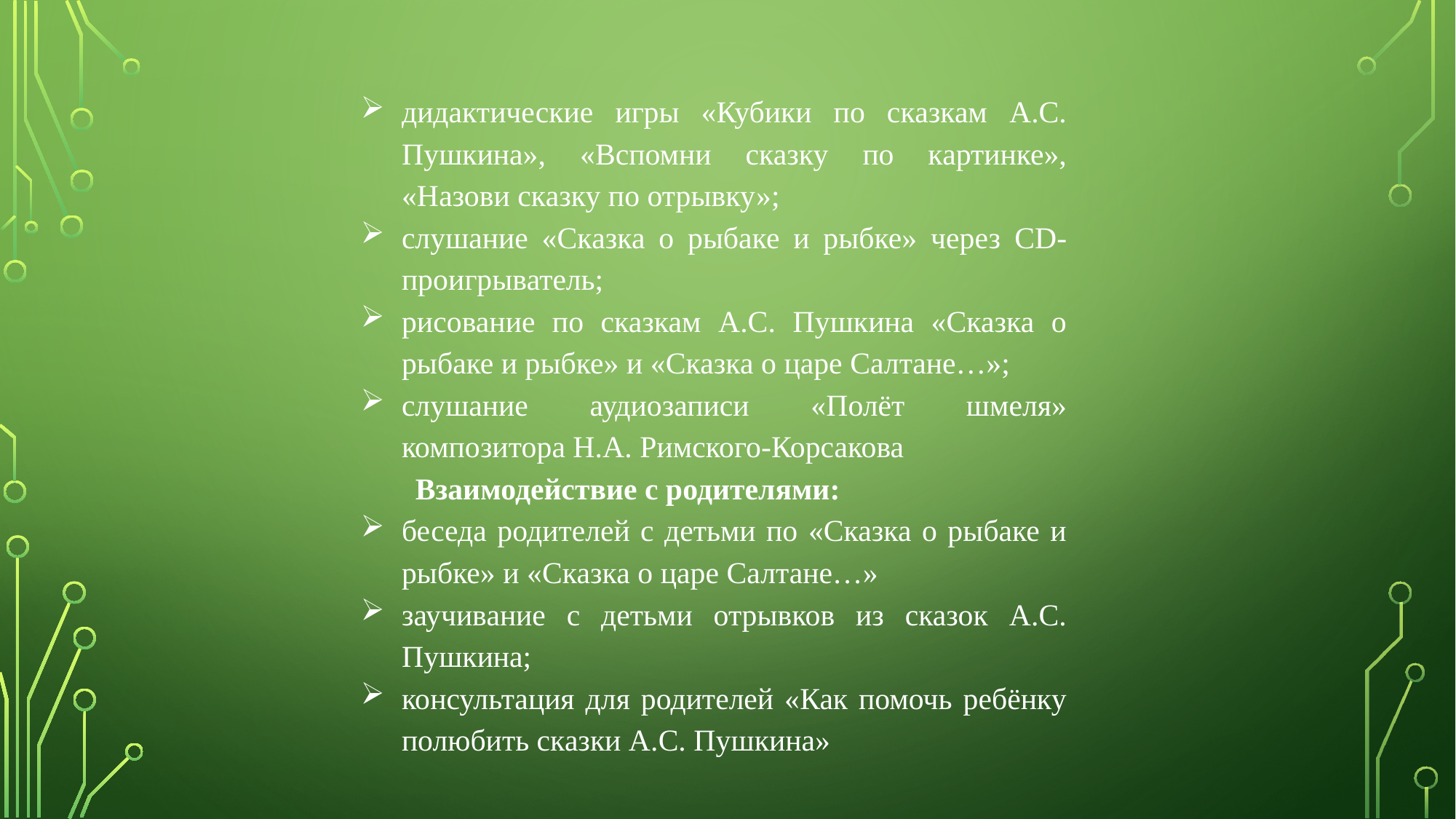

дидактические игры «Кубики по сказкам А.С. Пушкина», «Вспомни сказку по картинке», «Назови сказку по отрывку»;
слушание «Сказка о рыбаке и рыбке» через CD-проигрыватель;
рисование по сказкам А.С. Пушкина «Сказка о рыбаке и рыбке» и «Сказка о царе Салтане…»;
слушание аудиозаписи «Полёт шмеля» композитора Н.А. Римского-Корсакова
Взаимодействие с родителями:
беседа родителей с детьми по «Сказка о рыбаке и рыбке» и «Сказка о царе Салтане…»
заучивание с детьми отрывков из сказок А.С. Пушкина;
консультация для родителей «Как помочь ребёнку полюбить сказки А.С. Пушкина»